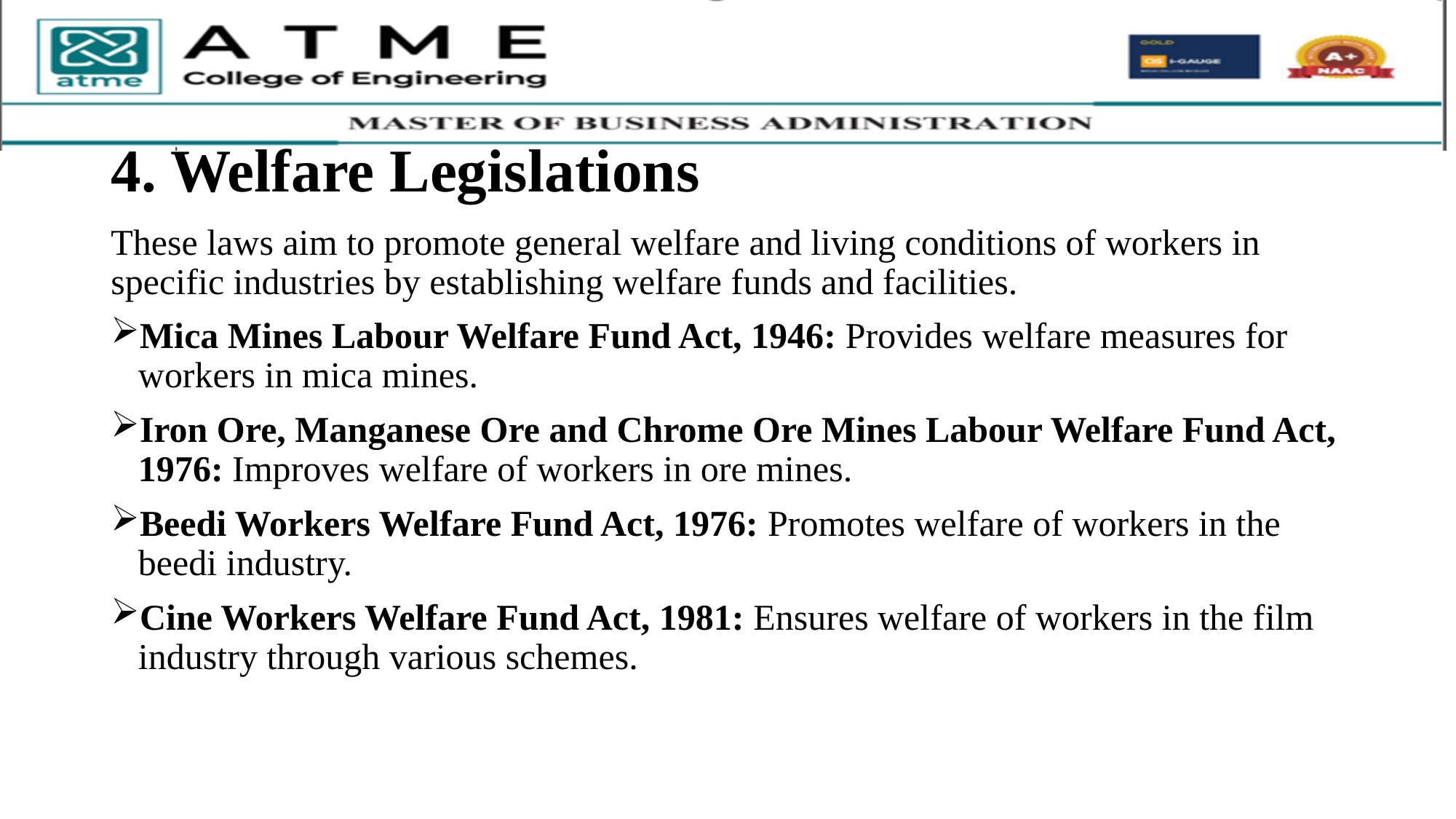

# 4. Welfare Legislations
These laws aim to promote general welfare and living conditions of workers in specific industries by establishing welfare funds and facilities.
Mica Mines Labour Welfare Fund Act, 1946: Provides welfare measures for workers in mica mines.
Iron Ore, Manganese Ore and Chrome Ore Mines Labour Welfare Fund Act, 1976: Improves welfare of workers in ore mines.
Beedi Workers Welfare Fund Act, 1976: Promotes welfare of workers in the beedi industry.
Cine Workers Welfare Fund Act, 1981: Ensures welfare of workers in the film industry through various schemes.